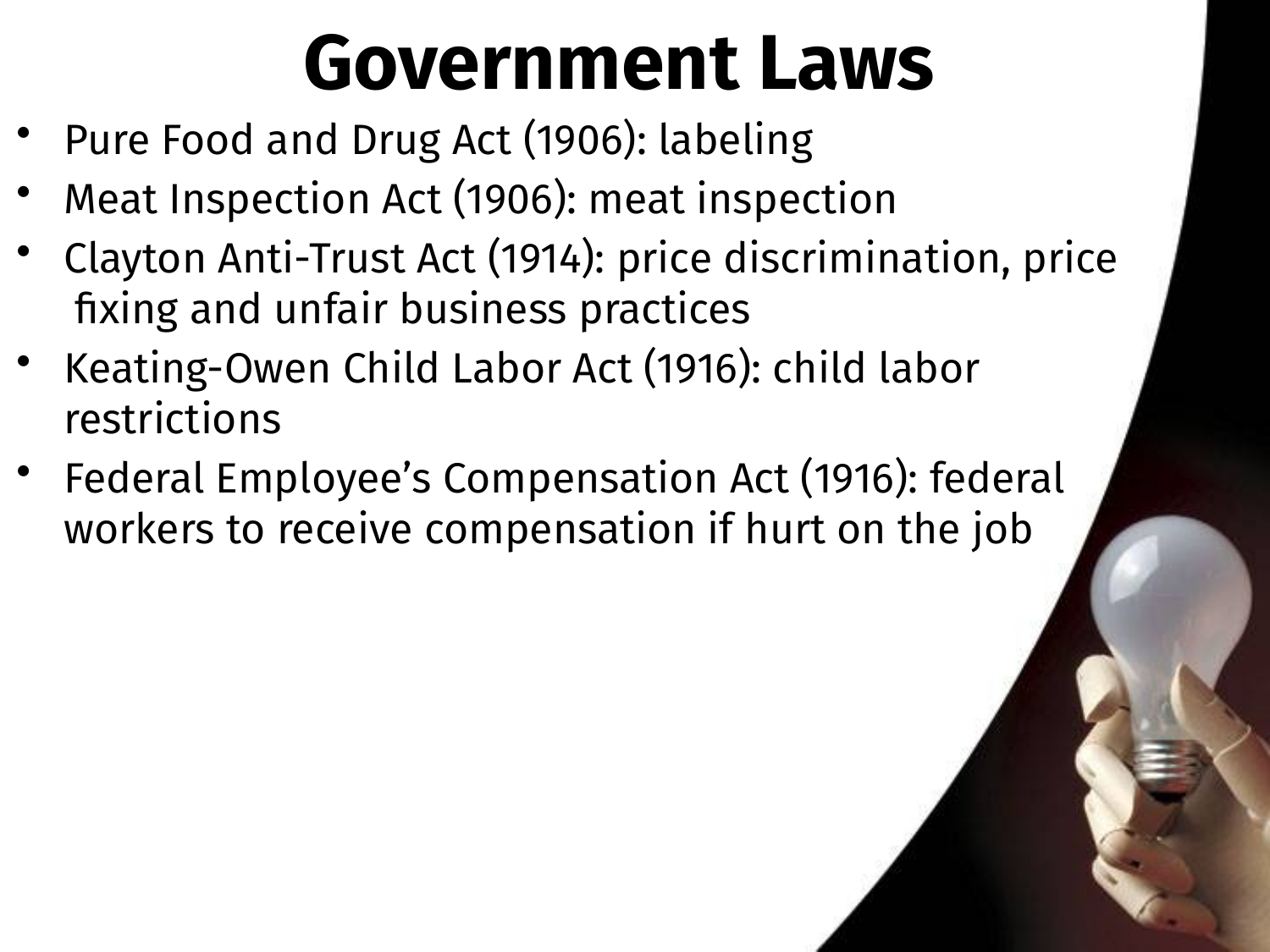

# Government Laws
Pure Food and Drug Act (1906): labeling
Meat Inspection Act (1906): meat inspection
Clayton Anti-Trust Act (1914): price discrimination, price     fixing and unfair business practices
Keating-Owen Child Labor Act (1916): child labor restrictions
Federal Employee’s Compensation Act (1916): federal workers to receive compensation if hurt on the job